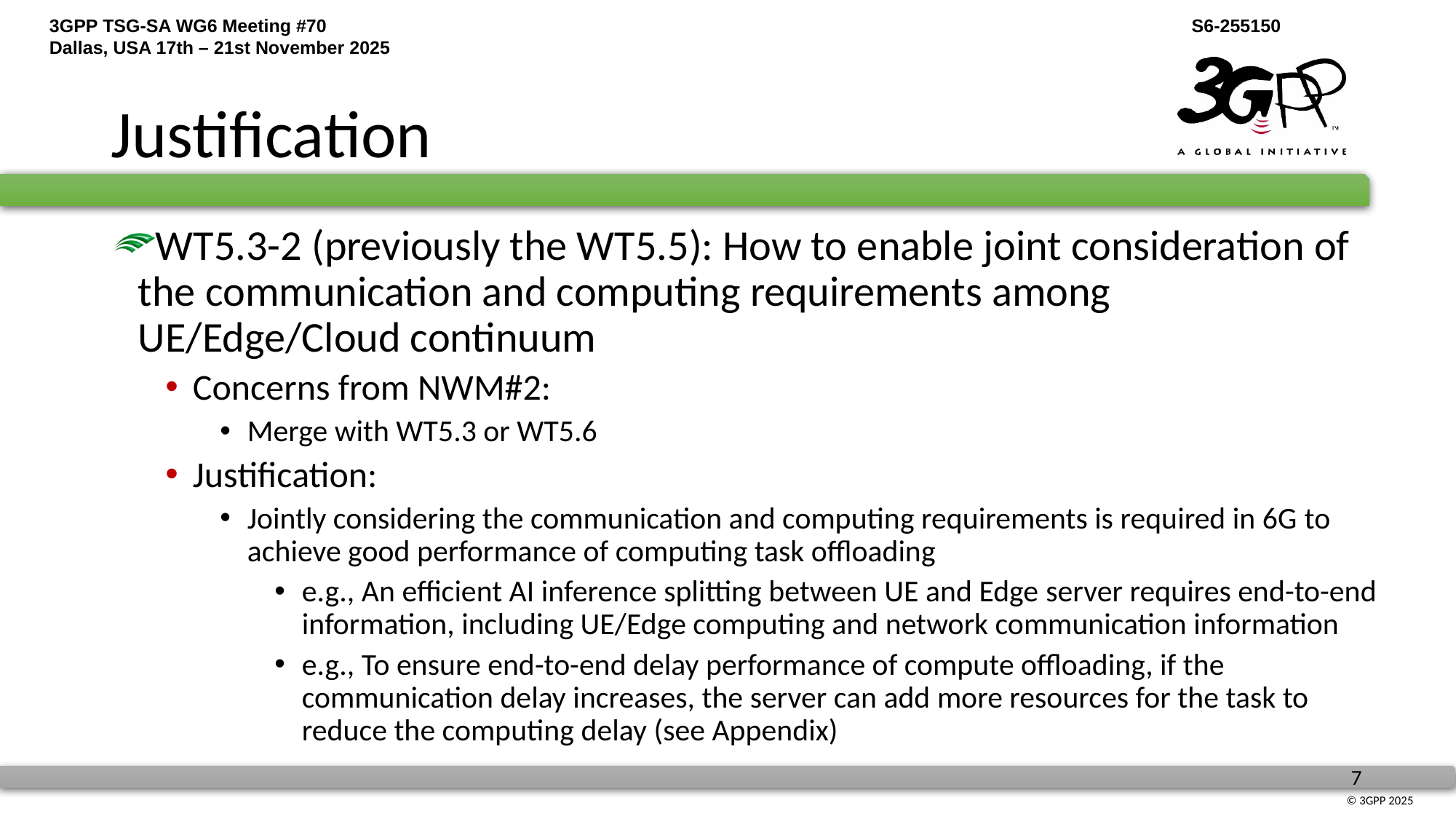

# Justification
WT5.3-2 (previously the WT5.5): How to enable joint consideration of the communication and computing requirements among UE/Edge/Cloud continuum
Concerns from NWM#2:
Merge with WT5.3 or WT5.6
Justification:
Jointly considering the communication and computing requirements is required in 6G to achieve good performance of computing task offloading
e.g., An efficient AI inference splitting between UE and Edge server requires end-to-end information, including UE/Edge computing and network communication information
e.g., To ensure end-to-end delay performance of compute offloading, if the communication delay increases, the server can add more resources for the task to reduce the computing delay (see Appendix)